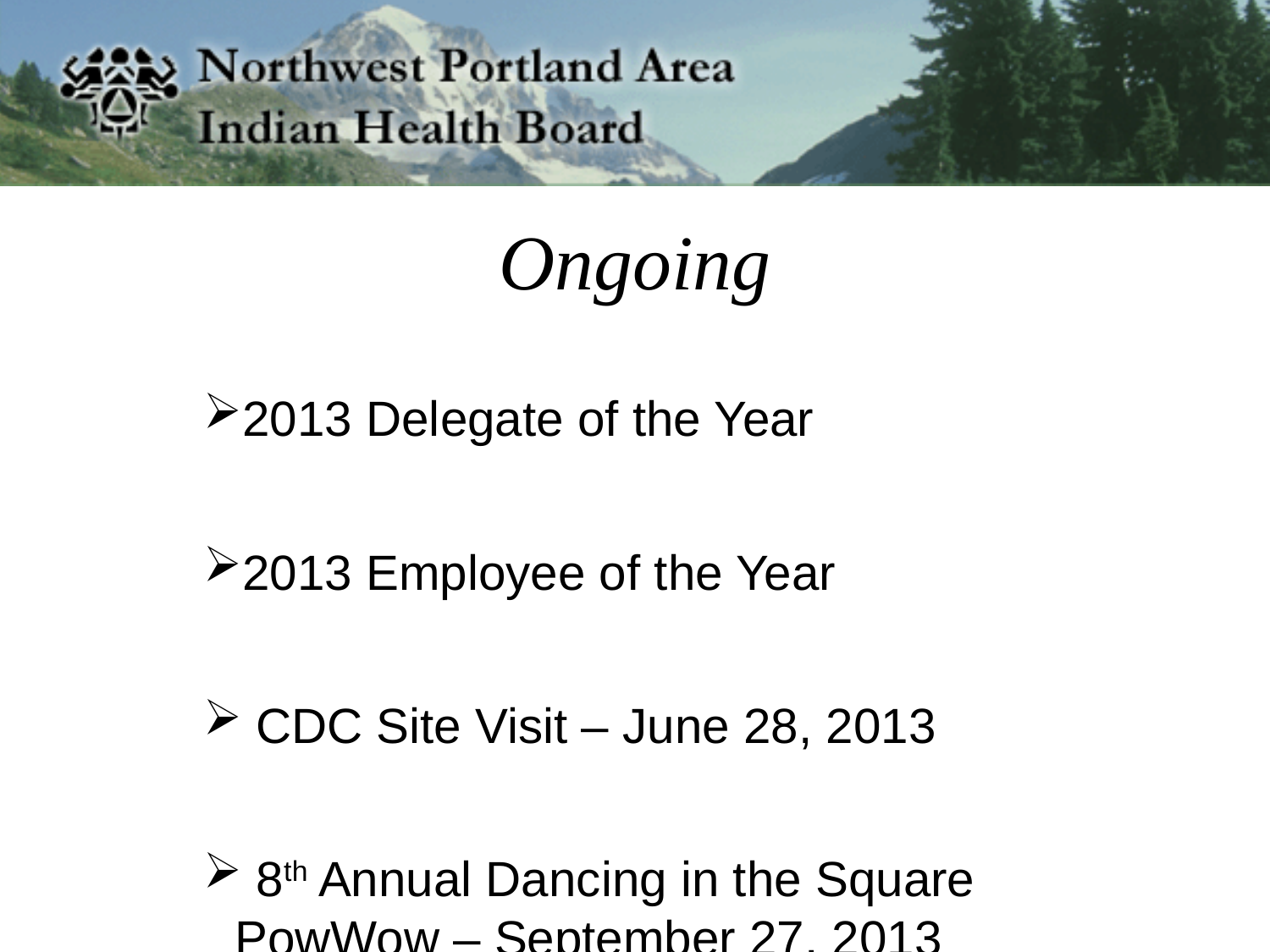

# Ongoing
2013 Delegate of the Year

2013 Employee of the Year

 CDC Site Visit – June 28, 2013

 8th Annual Dancing in the Square PowWow – September 27, 2013